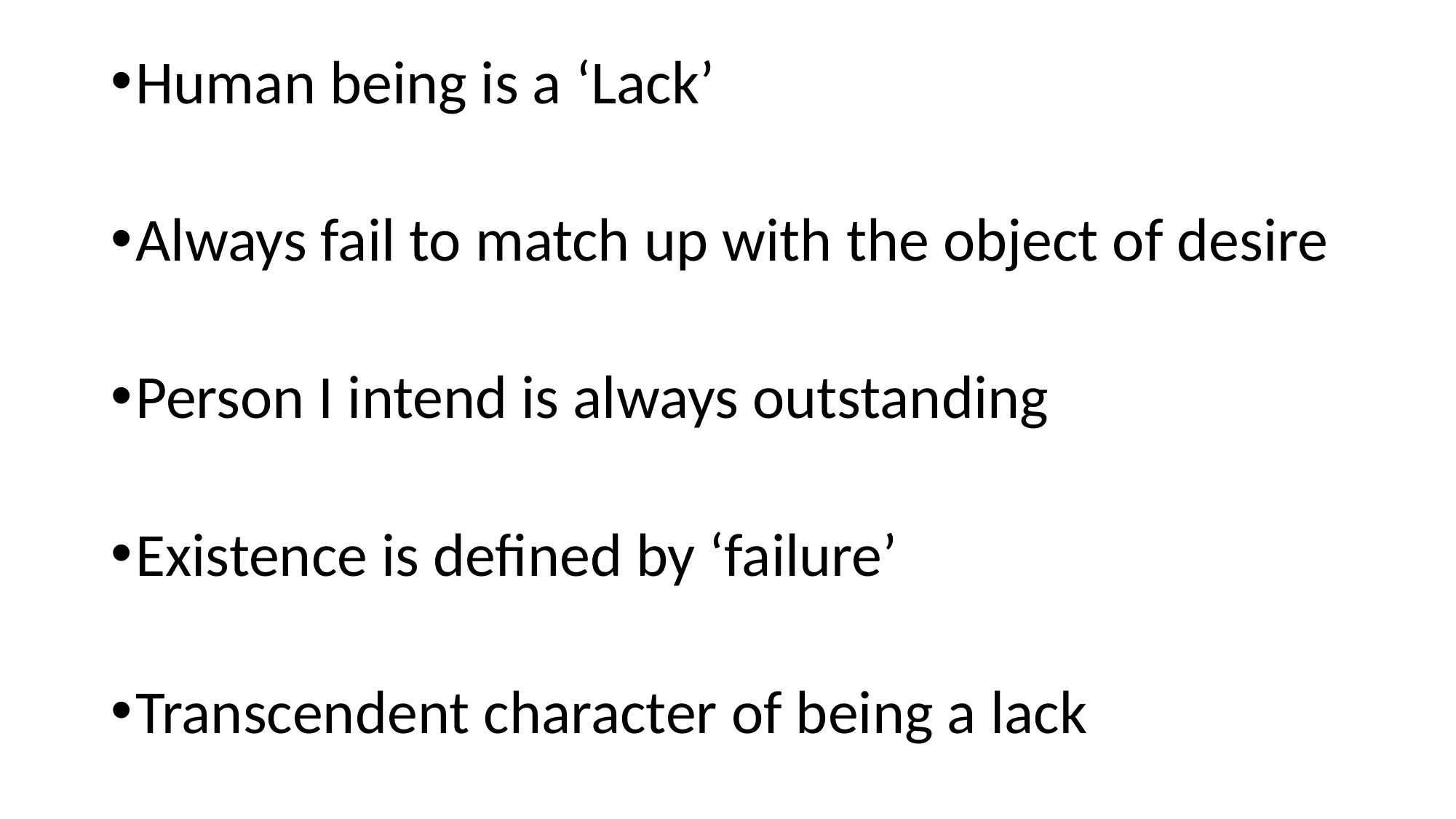

Human being is a ‘Lack’

Always fail to match up with the object of desire

Person I intend is always outstanding

Existence is defined by ‘failure’

Transcendent character of being a lack